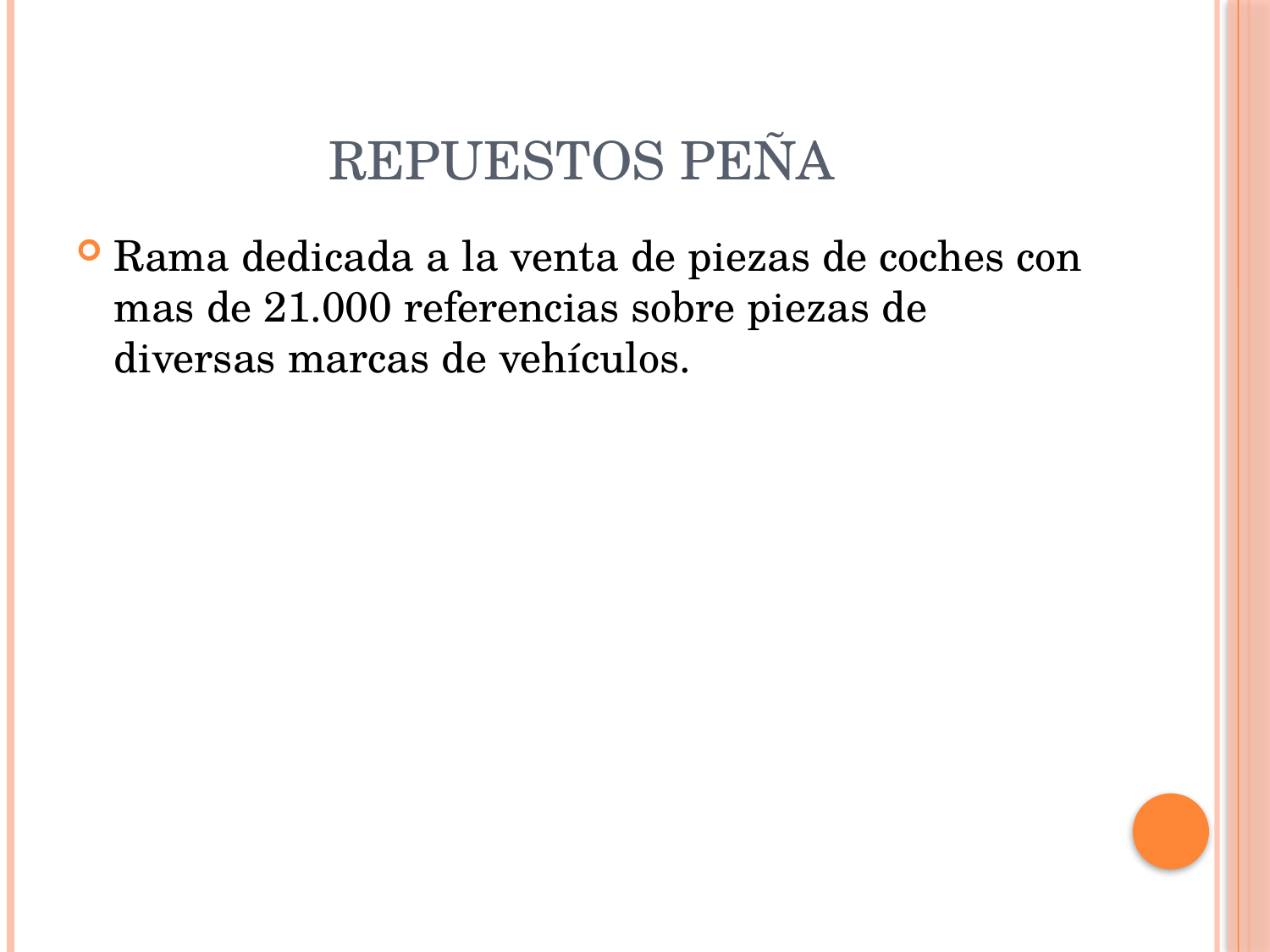

# Repuestos peña
Rama dedicada a la venta de piezas de coches con mas de 21.000 referencias sobre piezas de diversas marcas de vehículos.